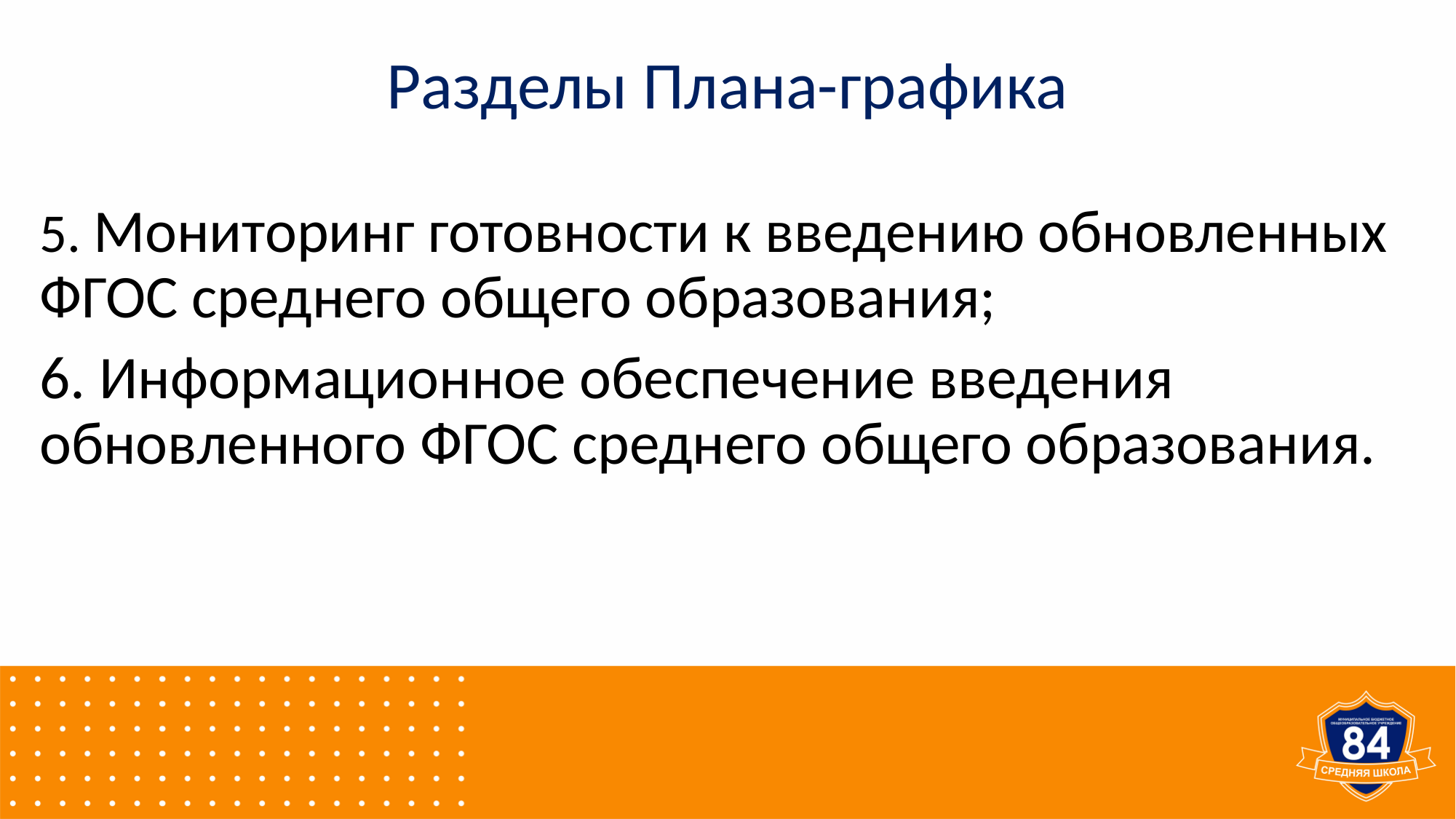

# Разделы Плана-графика
5. Мониторинг готовности к введению обновленных ФГОС среднего общего образования;
6. Информационное обеспечение введения обновленного ФГОС среднего общего образования.